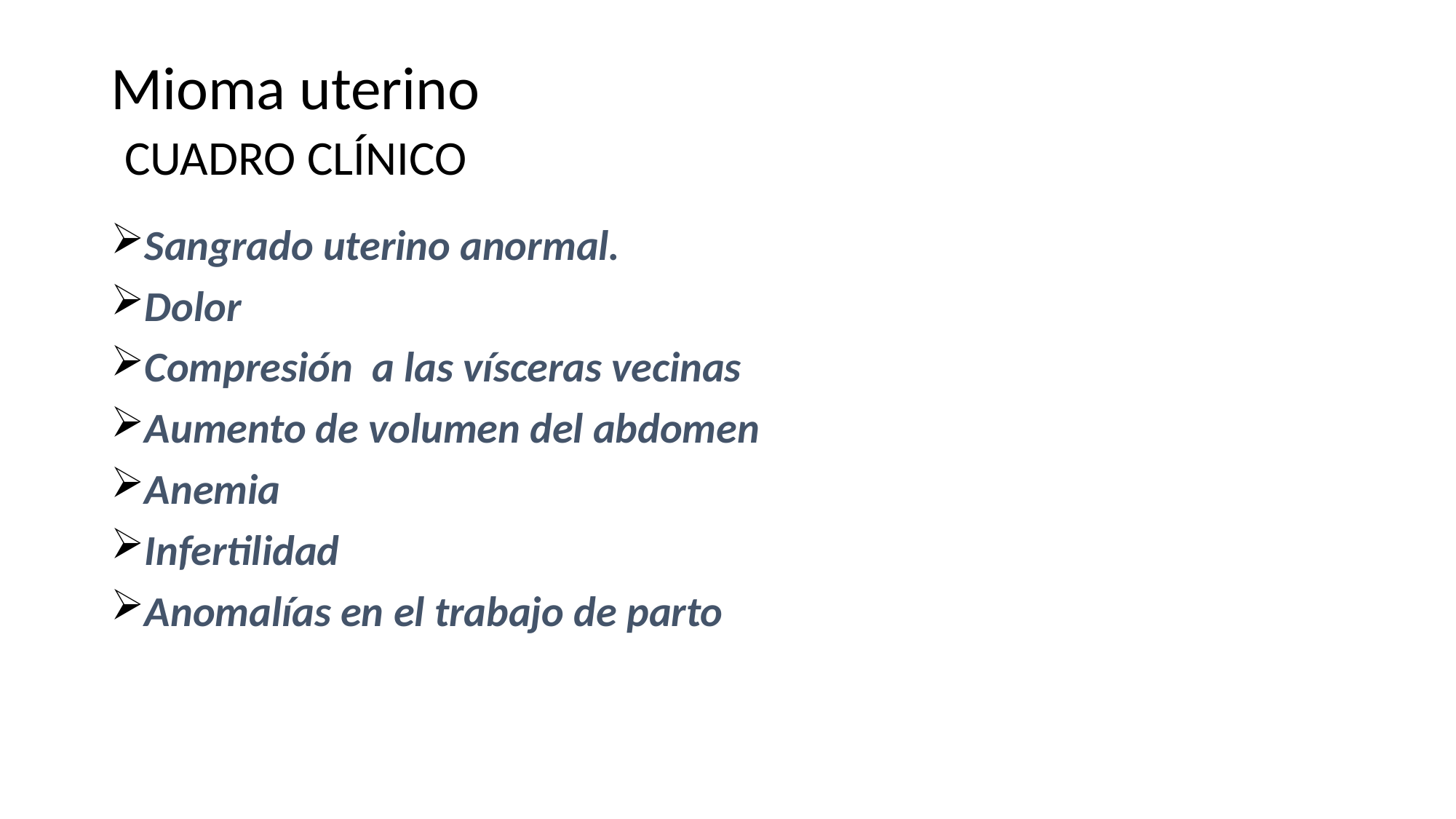

# Mioma uterino CUADRO CLÍNICO
Sangrado uterino anormal.
Dolor
Compresión  a las vísceras vecinas
Aumento de volumen del abdomen
Anemia
Infertilidad
Anomalías en el trabajo de parto